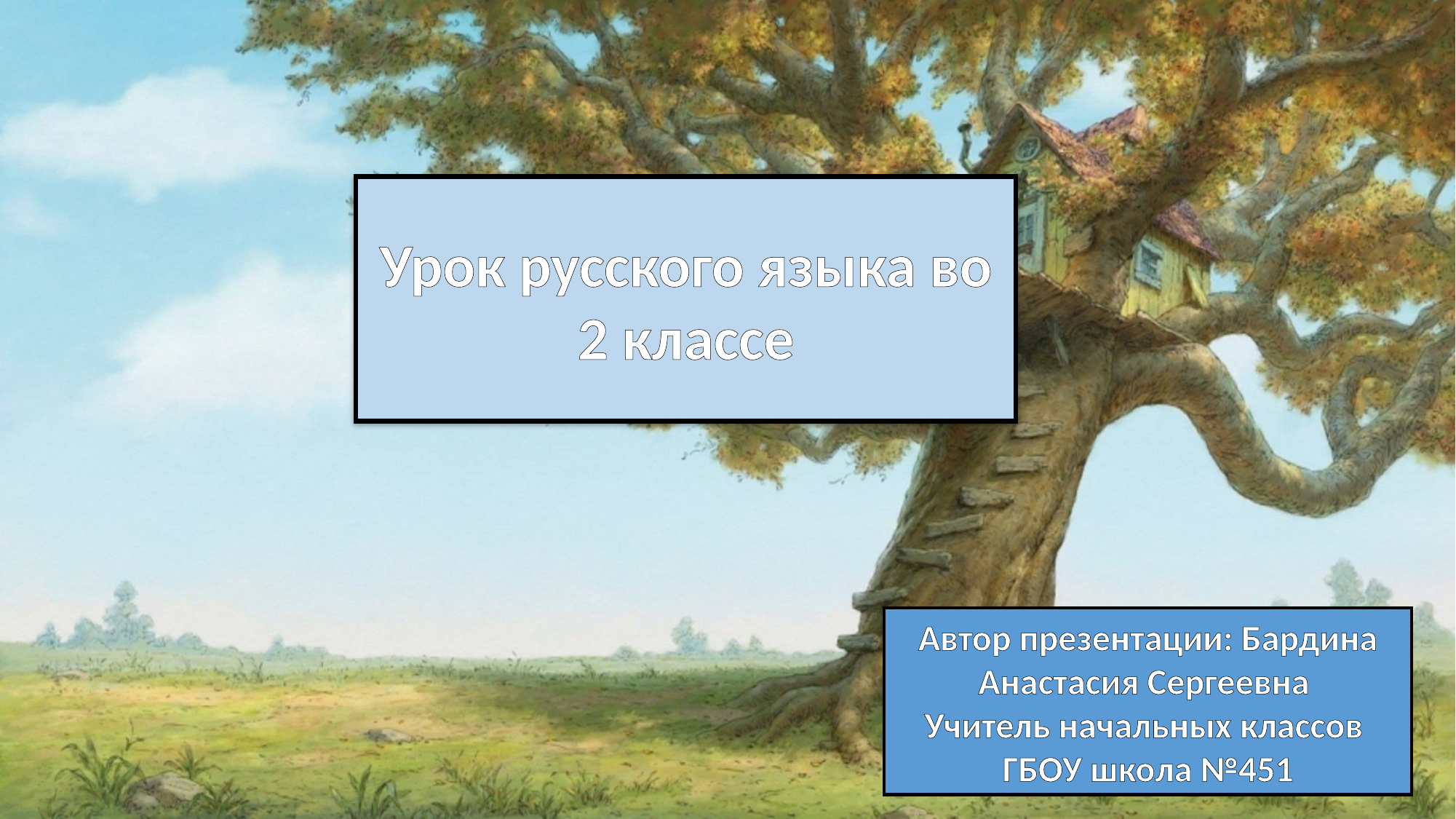

Урок русского языка во 2 классе
Автор презентации: Бардина Анастасия Сергеевна
Учитель начальных классов
ГБОУ школа №451